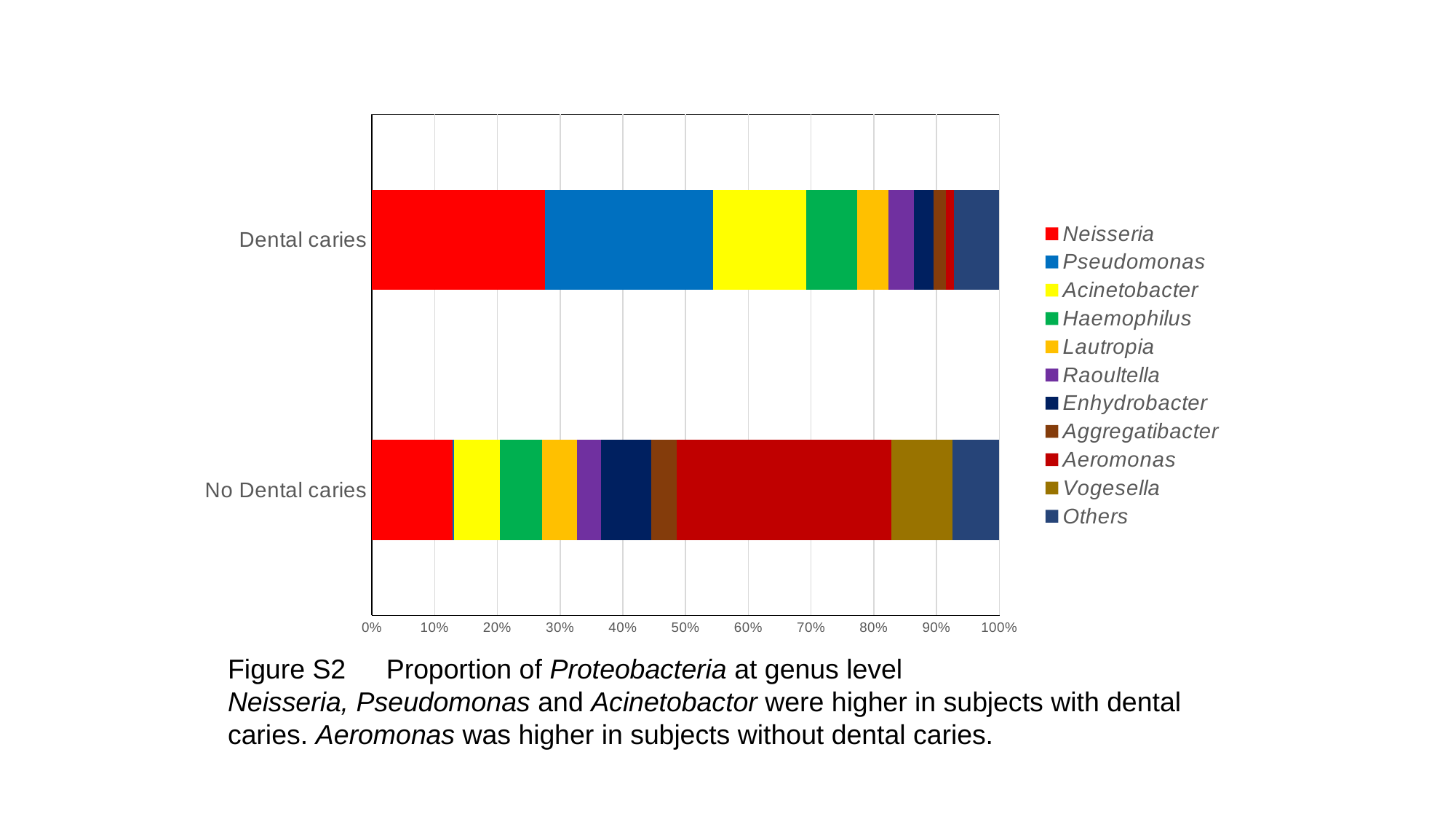

### Chart

| Category | Neisseria | Pseudomonas | Acinetobacter | Haemophilus | Lautropia | Raoultella | Enhydrobacter | Aggregatibacter | Aeromonas | Vogesella | Others |
|---|---|---|---|---|---|---|---|---|---|---|---|
| No Dental caries | 59.2992 | 1.0955 | 34.1169 | 30.746800000000004 | 25.592000000000002 | 17.8523 | 36.851 | 18.9969 | 158.24149999999997 | 45.154300000000006 | 34.28910000000001 |
| Dental caries | 74.48330000000001 | 72.1883 | 39.9259 | 21.918999999999997 | 13.620999999999999 | 10.8599 | 8.5665 | 5.2891 | 3.2056999999999998 | 0.0062 | 19.611099999999993 |
Figure S2　Proportion of Proteobacteria at genus level
Neisseria, Pseudomonas and Acinetobactor were higher in subjects with dental caries. Aeromonas was higher in subjects without dental caries.